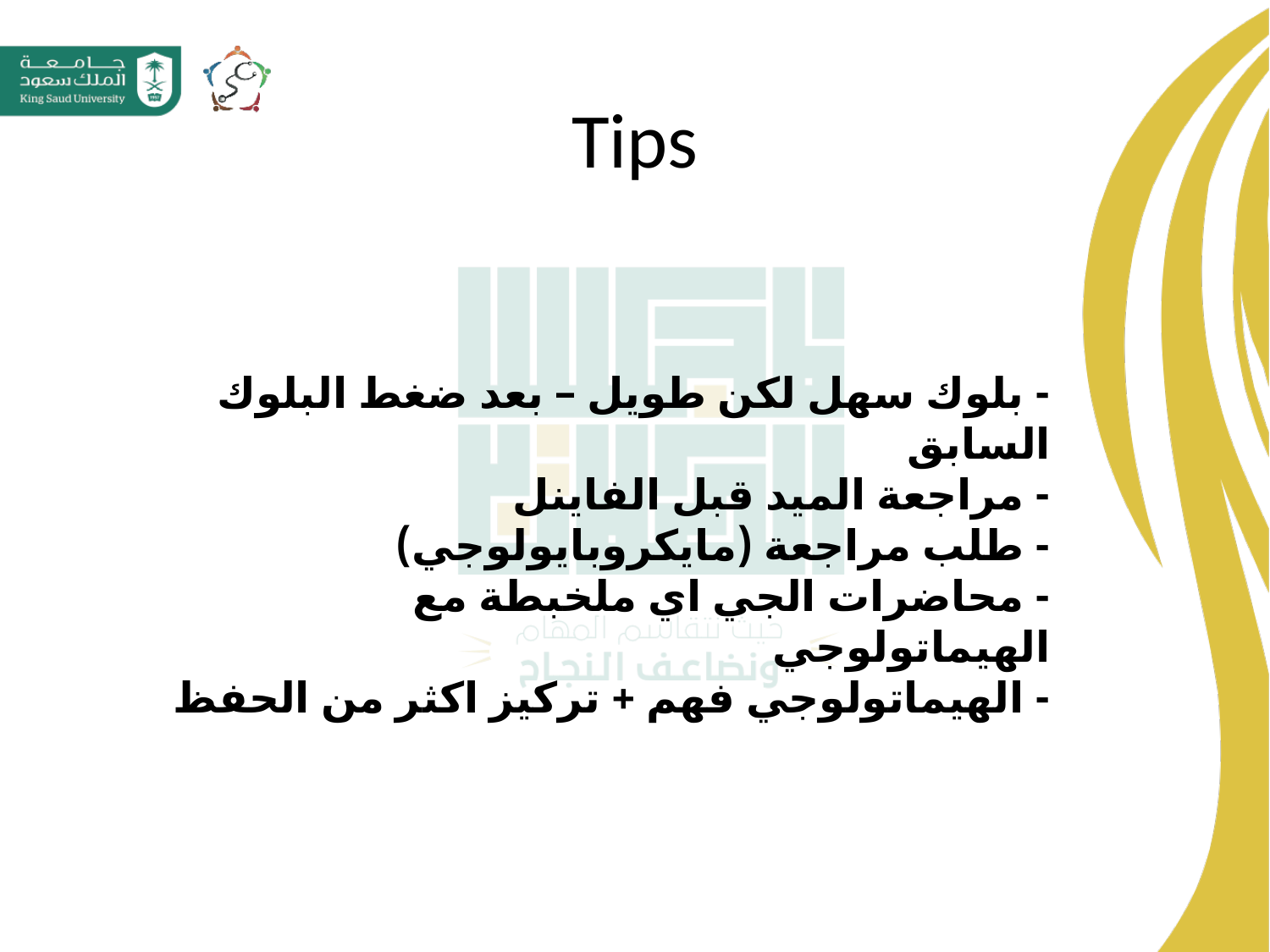

# Tips
- بلوك سهل لكن طويل – بعد ضغط البلوك السابق
- مراجعة الميد قبل الفاينل
- طلب مراجعة (مايكروبايولوجي)
- محاضرات الجي اي ملخبطة مع الهيماتولوجي
- الهيماتولوجي فهم + تركيز اكثر من الحفظ